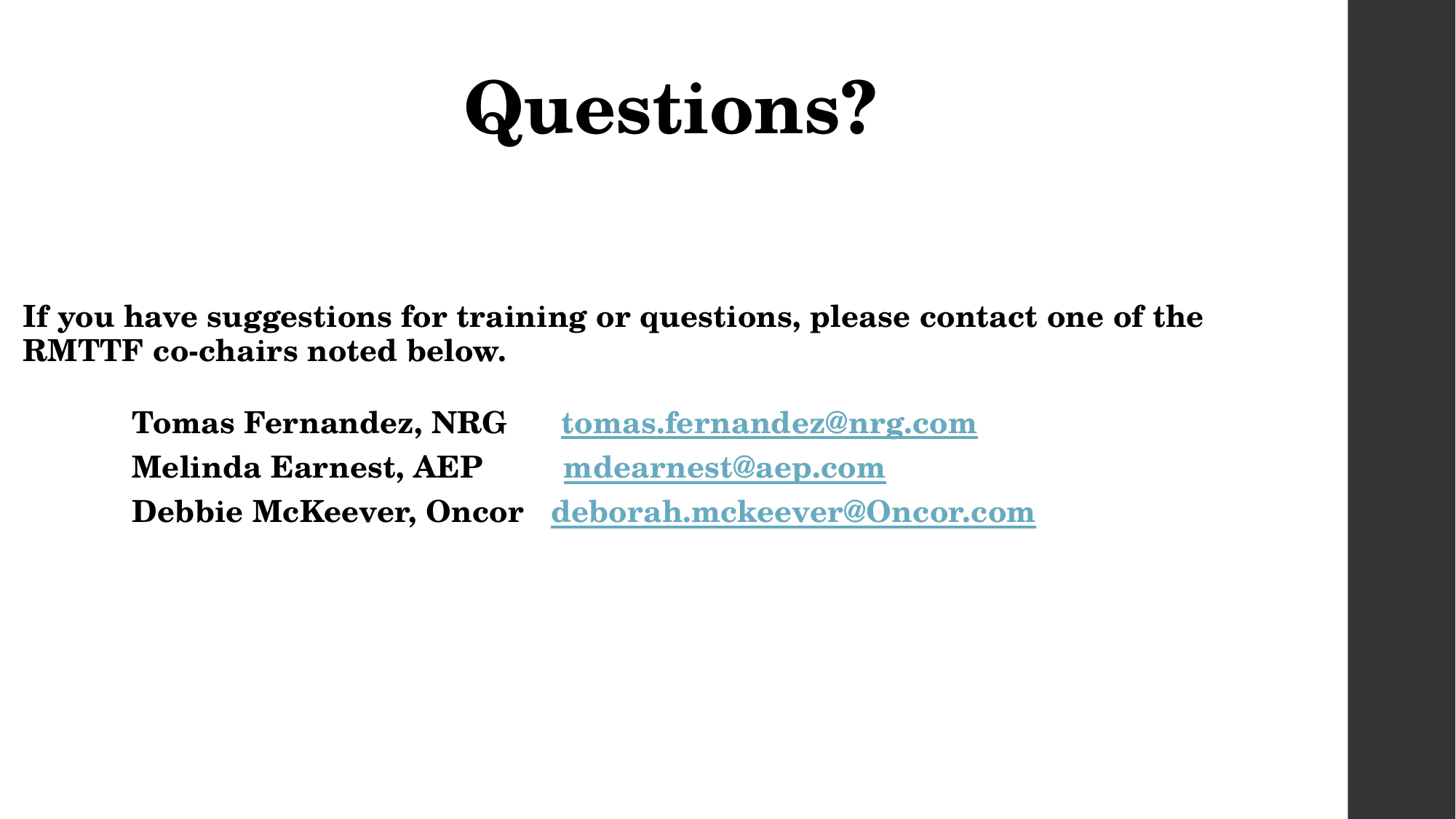

Questions?

If you have suggestions for training or questions, please contact one of the RMTTF co-chairs noted below.
	Tomas Fernandez, NRG      tomas.fernandez@nrg.com
         	Melinda Earnest, AEP         mdearnest@aep.com
          	Debbie McKeever, Oncor   deborah.mckeever@Oncor.com